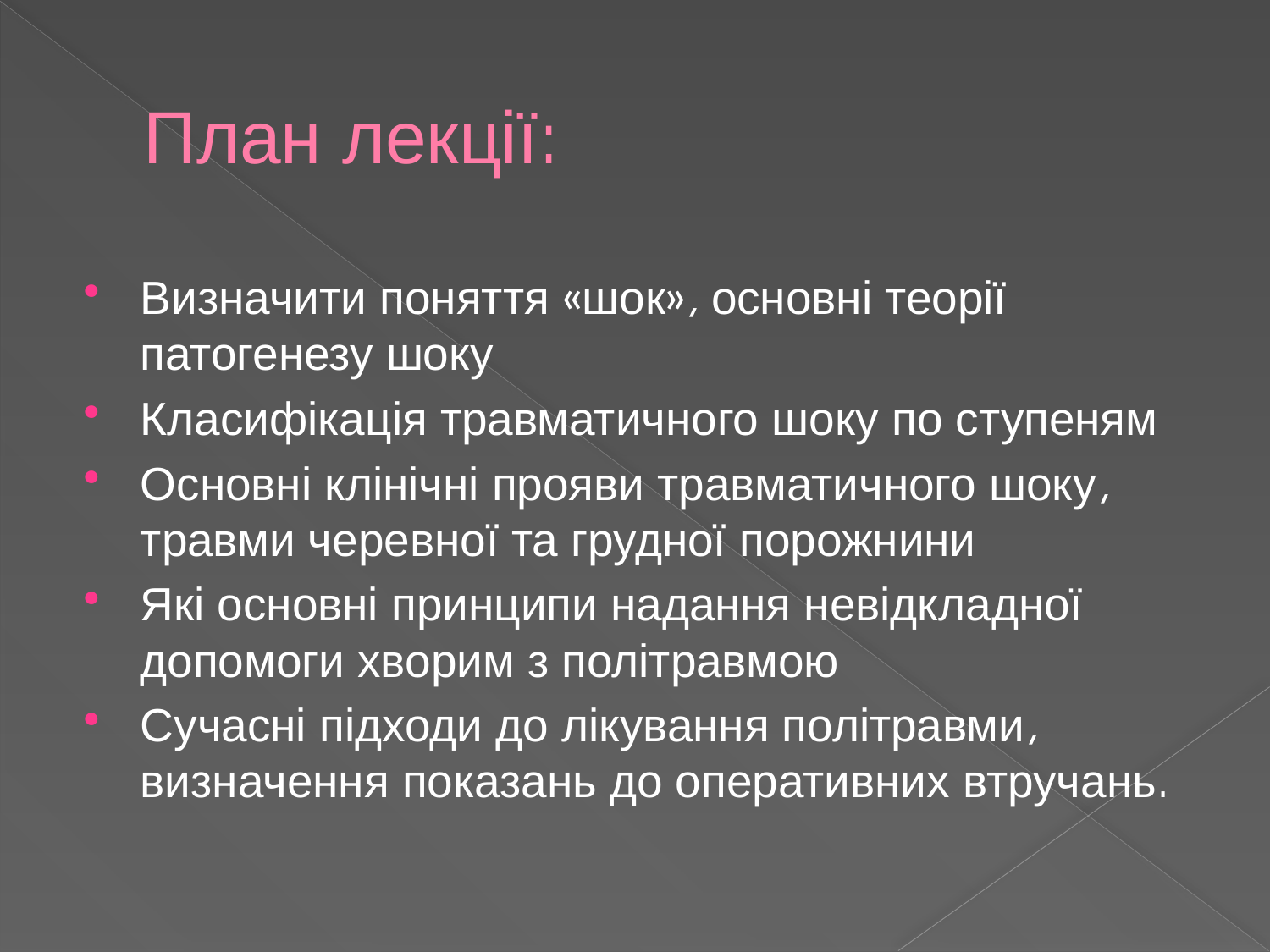

# План лекції:
Визначити поняття «шок», основні теорії патогенезу шоку
Класифікація травматичного шоку по ступеням
Основні клінічні прояви травматичного шоку, травми черевної та грудної порожнини
Які основні принципи надання невідкладної допомоги хворим з політравмою
Сучасні підходи до лікування політравми, визначення показань до оперативних втручань.